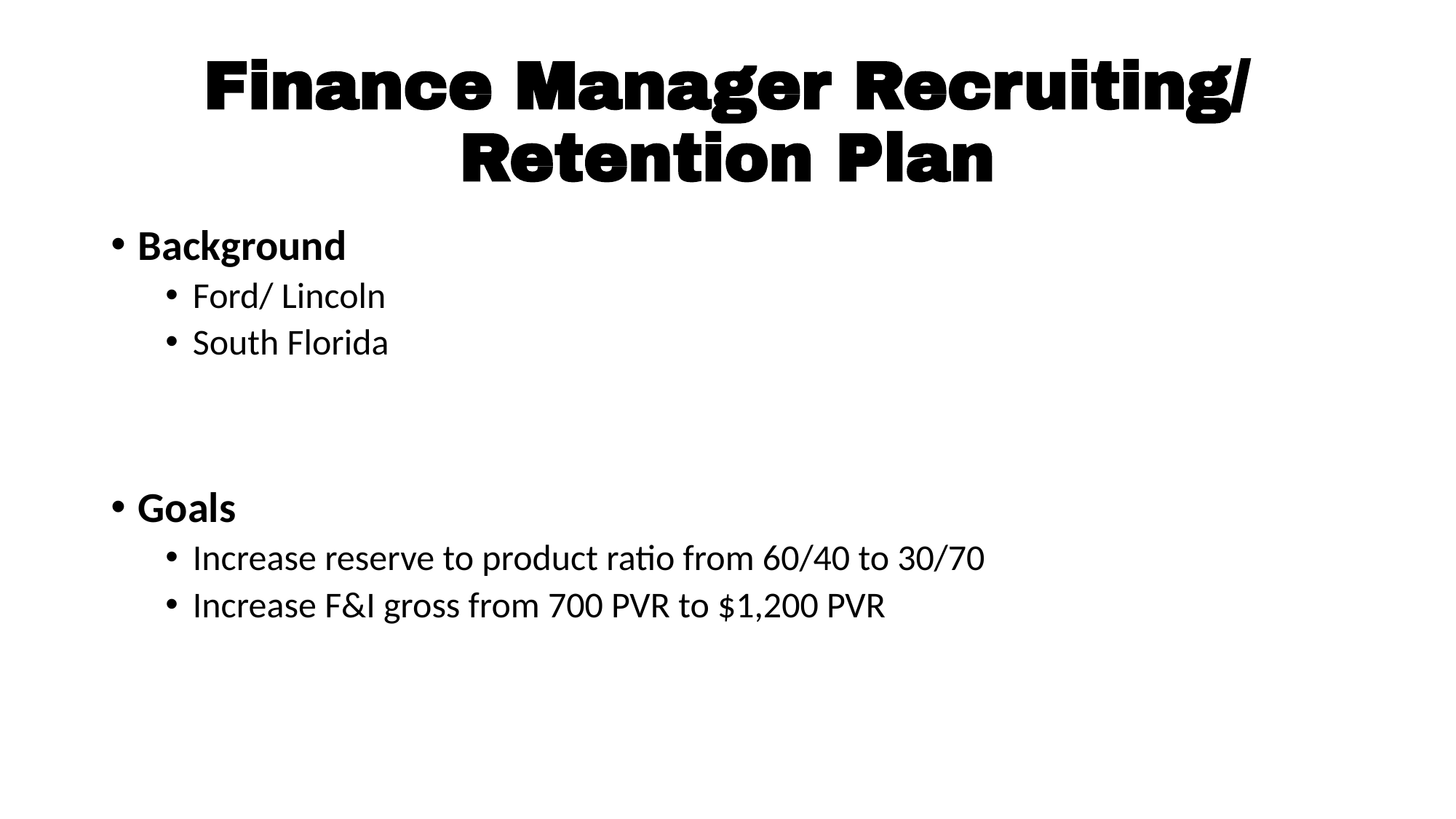

# Finance Manager Recruiting/ Retention Plan
Background
Ford/ Lincoln
South Florida

Goals
Increase reserve to product ratio from 60/40 to 30/70
Increase F&I gross from 700 PVR to $1,200 PVR